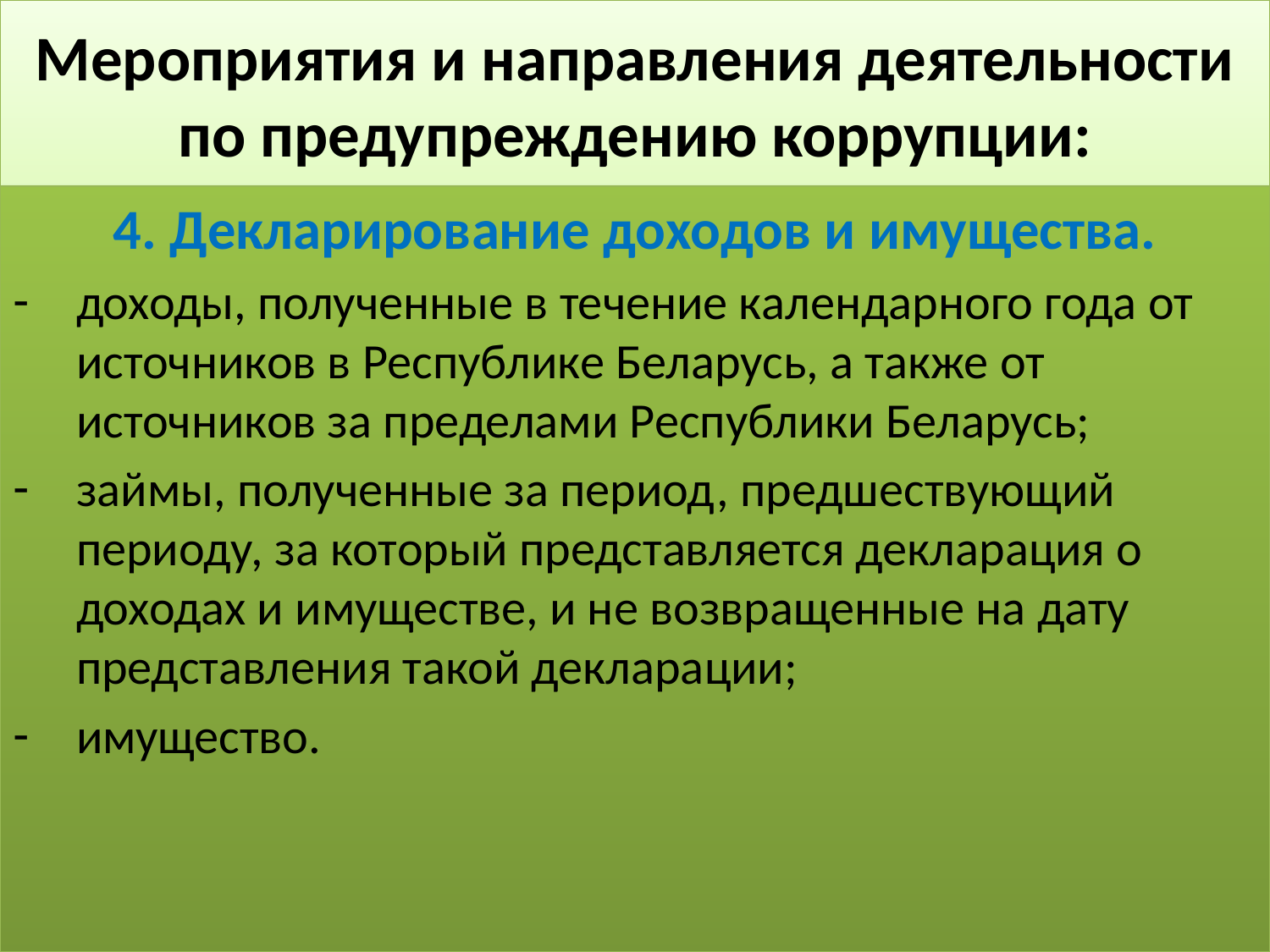

# Мероприятия и направления деятельности по предупреждению коррупции:
4. Декларирование доходов и имущества.
доходы, полученные в течение календарного года от источников в Республике Беларусь, а также от источников за пределами Республики Беларусь;
займы, полученные за период, предшествующий периоду, за который представляется декларация о доходах и имуществе, и не возвращенные на дату представления такой декларации;
имущество.
20